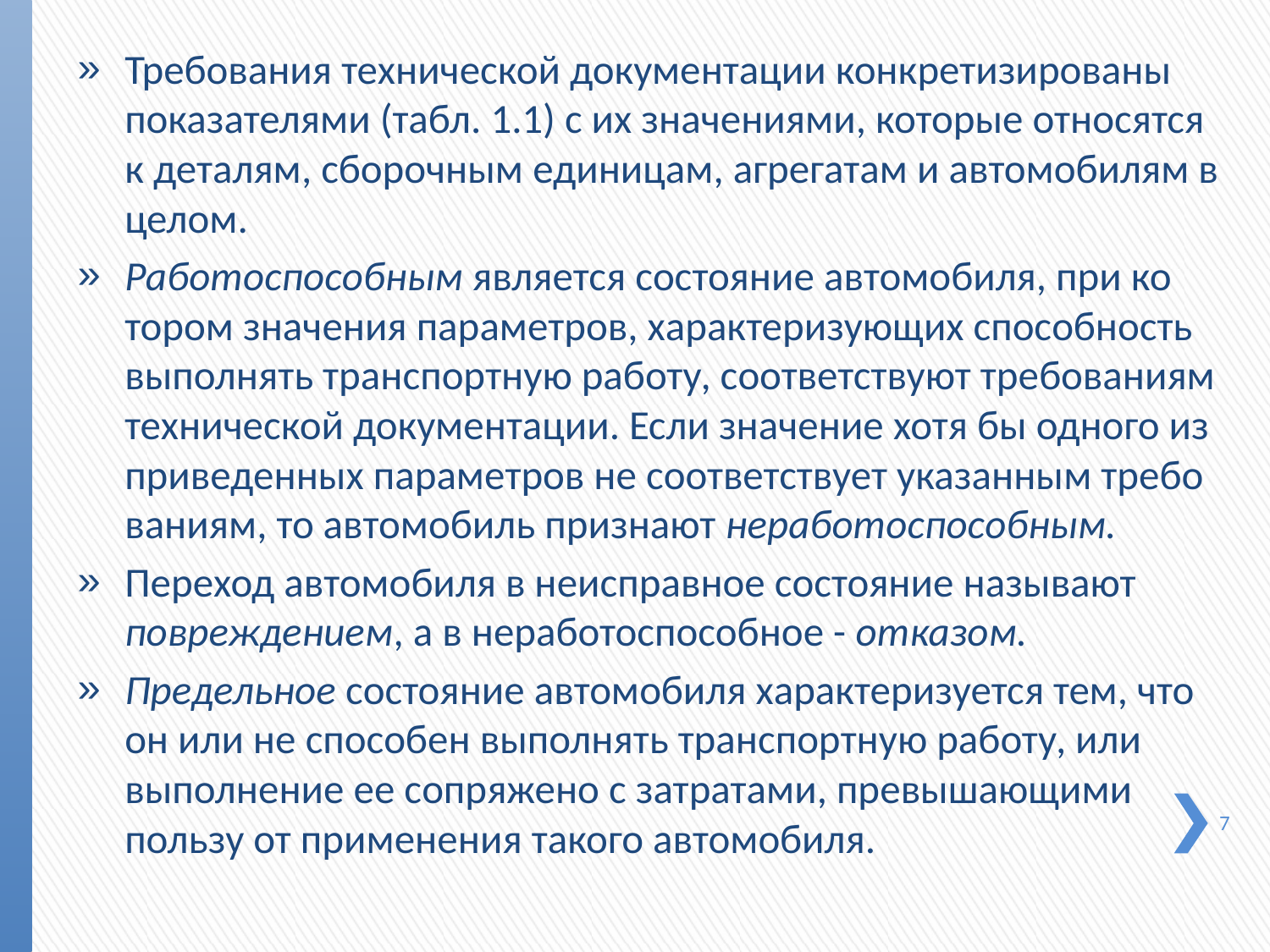

Требования технической документации конкретизированы показателями (табл. 1.1) с их значениями, которые относятся к деталям, сборочным единицам, агрегатам и автомобилям в целом.
Работоспособным является состояние автомобиля, при ко­тором значения параметров, характеризующих способность выполнять транспортную работу, соответствуют требованиям технической документации. Если значение хотя бы одного из приведенных параметров не соответствует указанным требо­ваниям, то автомобиль признают неработоспособным.
Переход автомобиля в неисправное состояние называют повреждением, а в неработоспособное - отказом.
Предельное состояние автомобиля характеризуется тем, что он или не способен выполнять транспортную работу, или выполнение ее сопряжено с затратами, превышающими поль­зу от применения такого автомобиля.

7